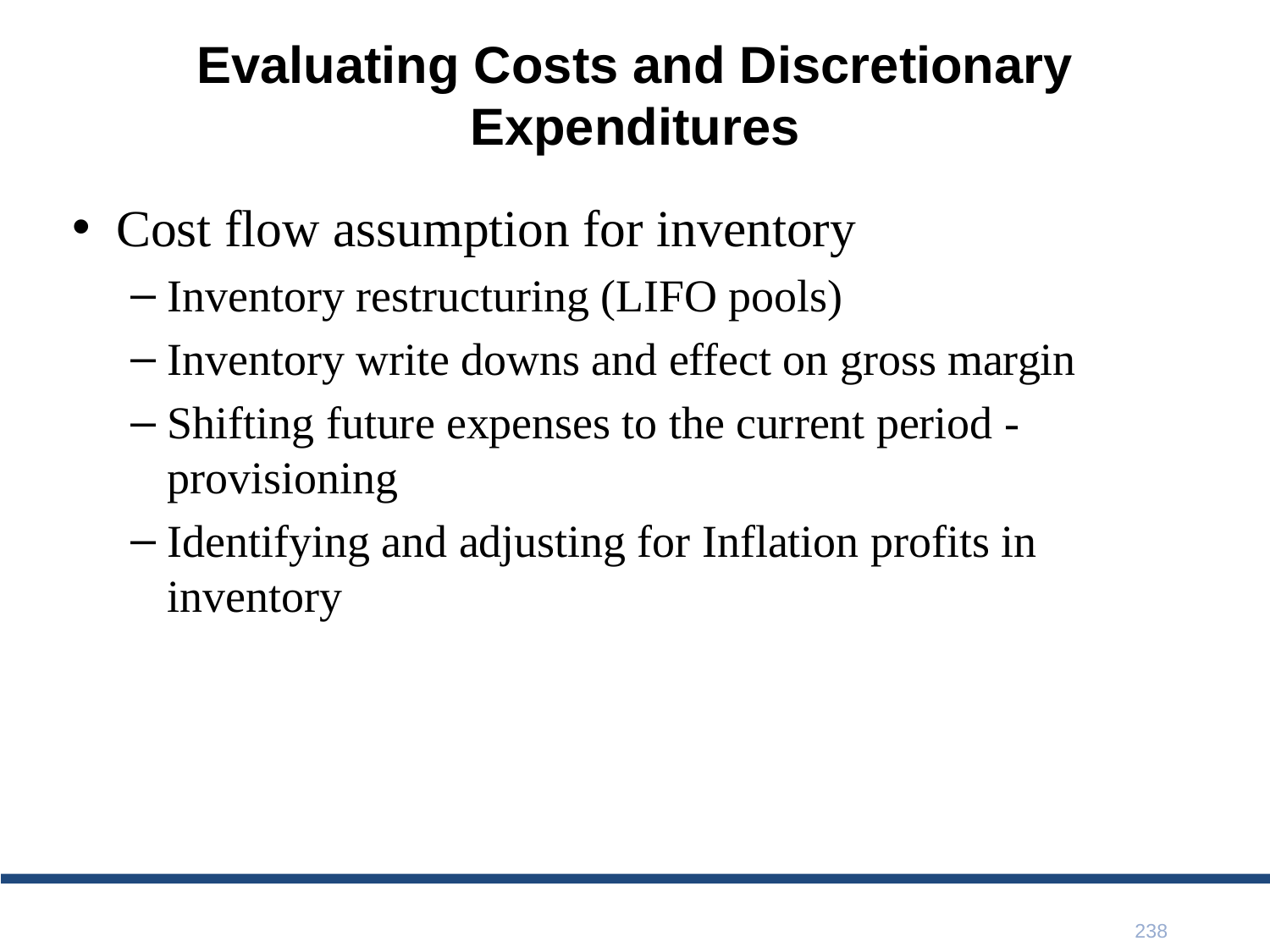

# Evaluating Costs and Discretionary Expenditures
Cost flow assumption for inventory
Inventory restructuring (LIFO pools)
Inventory write downs and effect on gross margin
Shifting future expenses to the current period - provisioning
Identifying and adjusting for Inflation profits in inventory
238